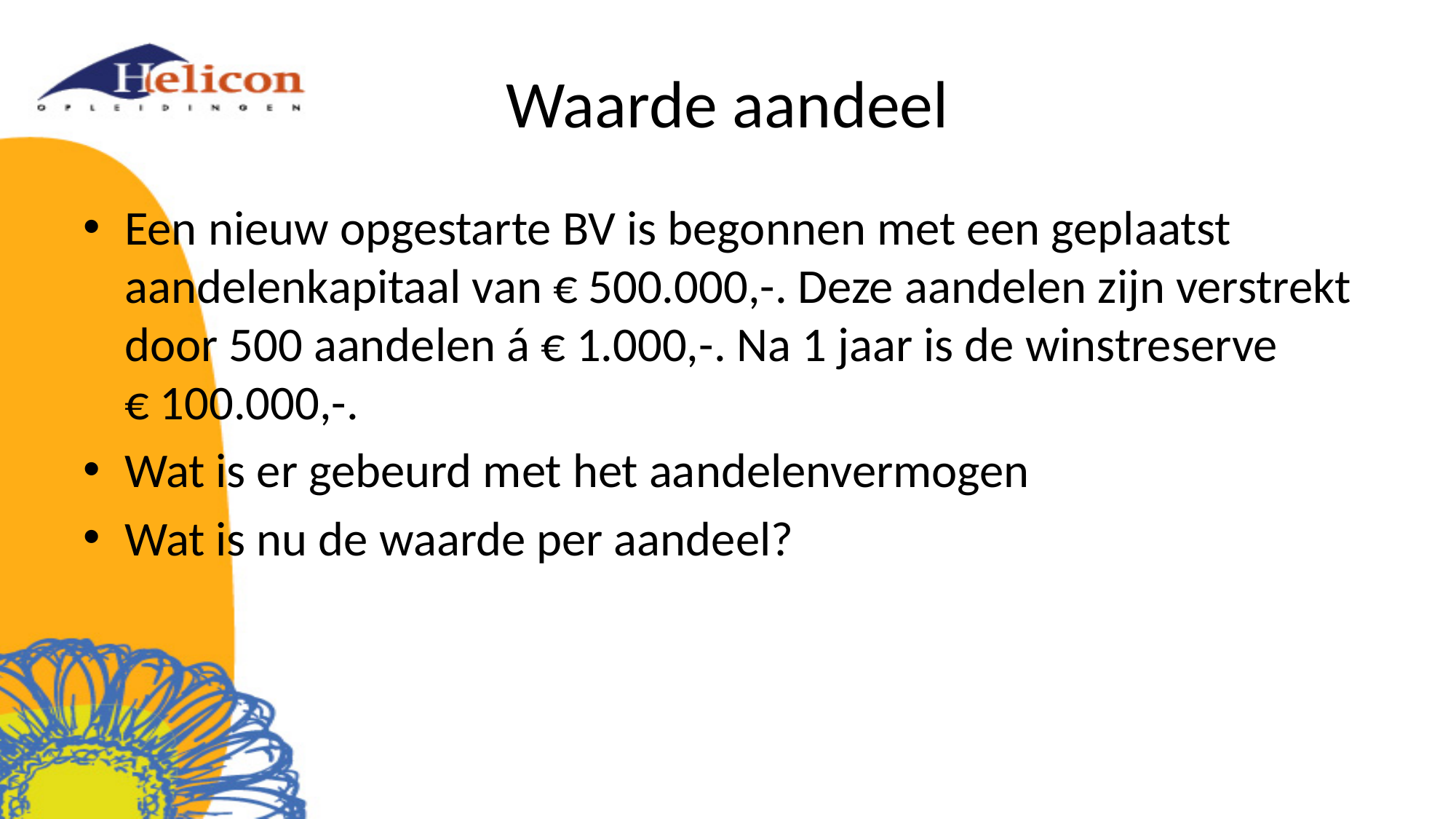

# Waarde aandeel
Een nieuw opgestarte BV is begonnen met een geplaatst aandelenkapitaal van € 500.000,-. Deze aandelen zijn verstrekt door 500 aandelen á € 1.000,-. Na 1 jaar is de winstreserve       € 100.000,-.
Wat is er gebeurd met het aandelenvermogen
Wat is nu de waarde per aandeel?